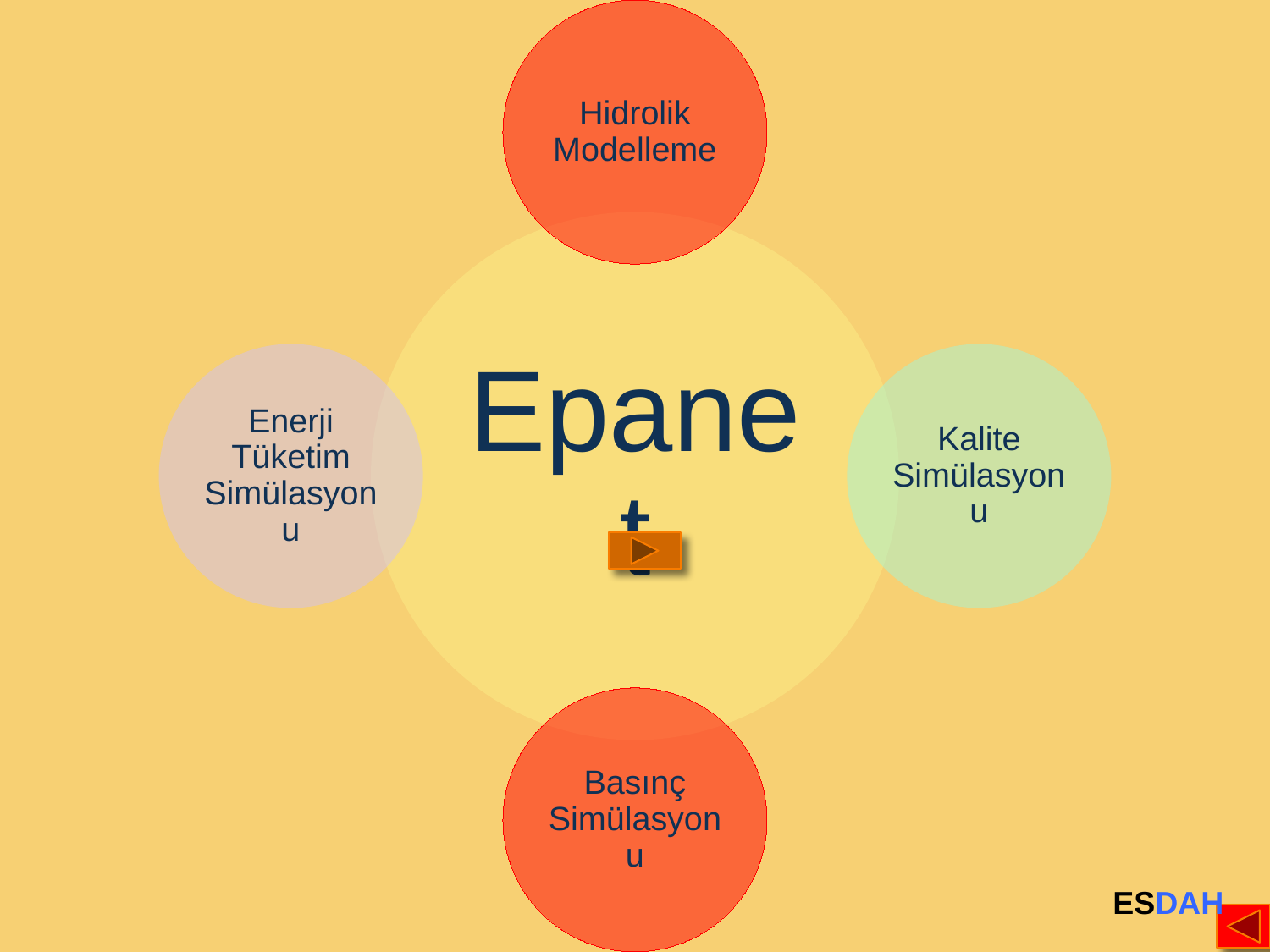

Epanet
Hidrolik Modelleme
Kalite Simülasyonu
Basınç Simülasyonu
Enerji Tüketim Simülasyonu

ESDAH